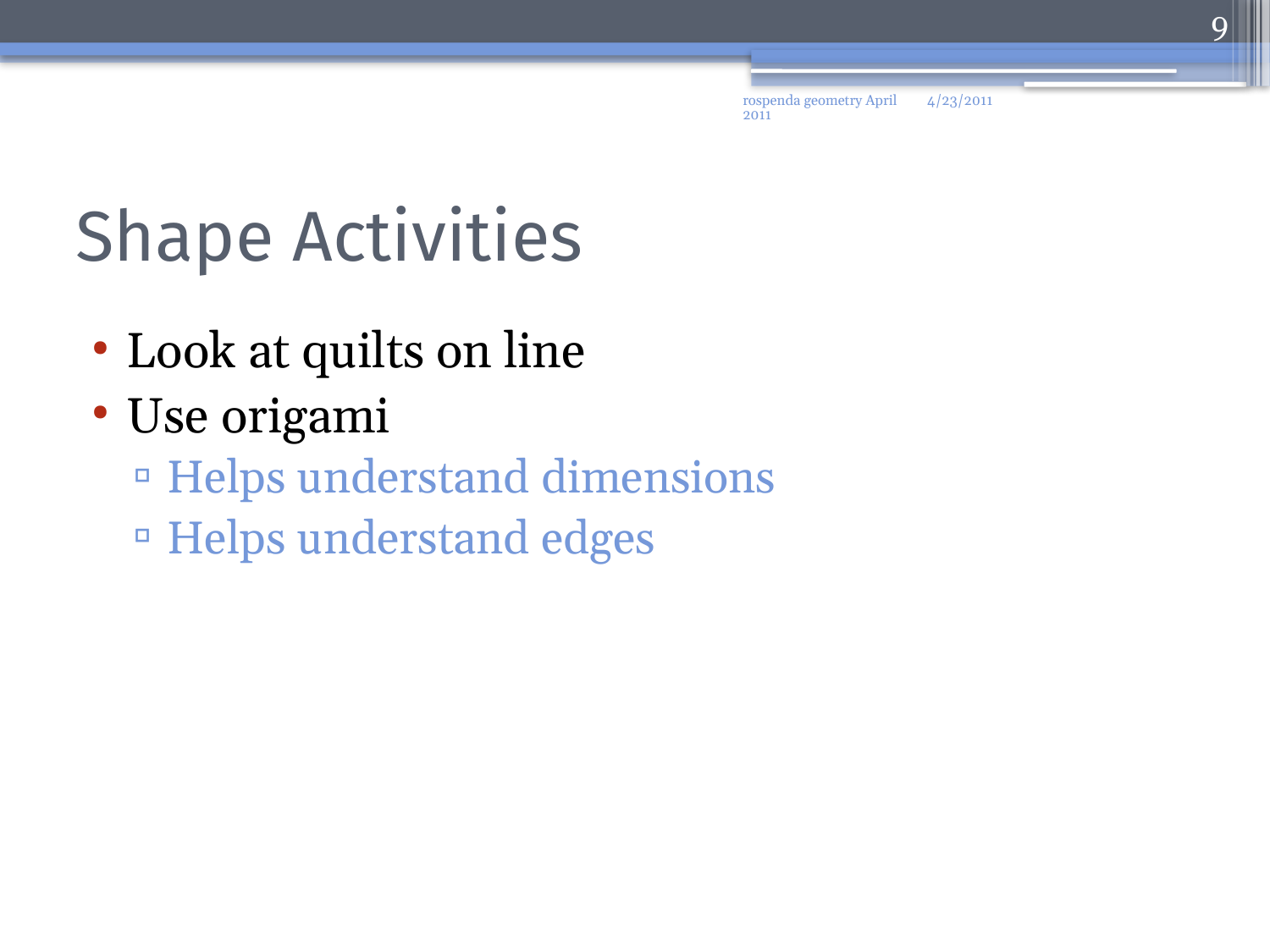

9
rospenda geometry April 2011
4/23/2011
# Shape Activities
Look at quilts on line
Use origami
Helps understand dimensions
Helps understand edges